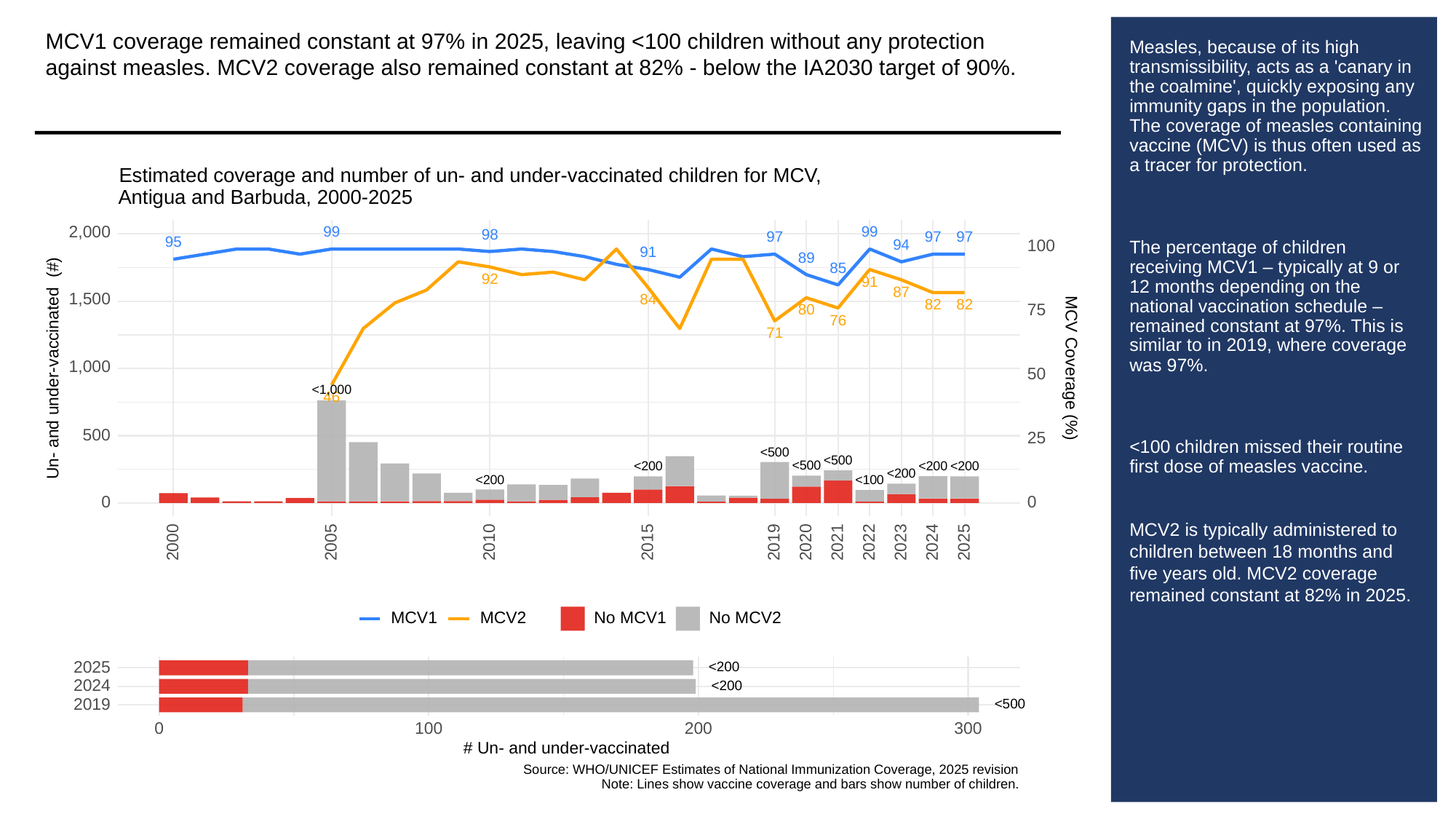

MCV1 coverage remained constant at 97% in 2025, leaving <100 children without any protection against measles. MCV2 coverage also remained constant at 82% - below the IA2030 target of 90%.
# Measles, because of its high transmissibility, acts as a 'canary in the coalmine', quickly exposing any immunity gaps in the population. The coverage of measles containing vaccine (MCV) is thus often used as a tracer for protection.

The percentage of children receiving MCV1 – typically at 9 or 12 months depending on the national vaccination schedule – remained constant at 97%. This is similar to in 2019, where coverage was 97%.

<100 children missed their routine first dose of measles vaccine.

MCV2 is typically administered to children between 18 months and five years old. MCV2 coverage remained constant at 82% in 2025.

Estimated coverage and number of un- and under-vaccinated children for MCV,
Antigua and Barbuda, 2000-2025

2,000
99
99
98
97
97
97

95
94
100
91

89
85

92
91
87
1,500
84
82
82

75
80
76
71

1,000
Un- and under-vaccinated  (#)
MCV Coverage (%)
50

<1,000
46

500
25

<500

<500
<500

<200
<200
<200

<200

<200

<100

0
0

2023
2000
2005
2010
2015
2019
2020
2021
2022
2024
2025

MCV1
MCV2
No MCV1
No MCV2

2025
<200

2024
<200

2019
<500

300
0
100
200
# Un- and under-vaccinated
Source: WHO/UNICEF Estimates of National Immunization Coverage, 2025 revision
Note: Lines show vaccine coverage and bars show number of children.